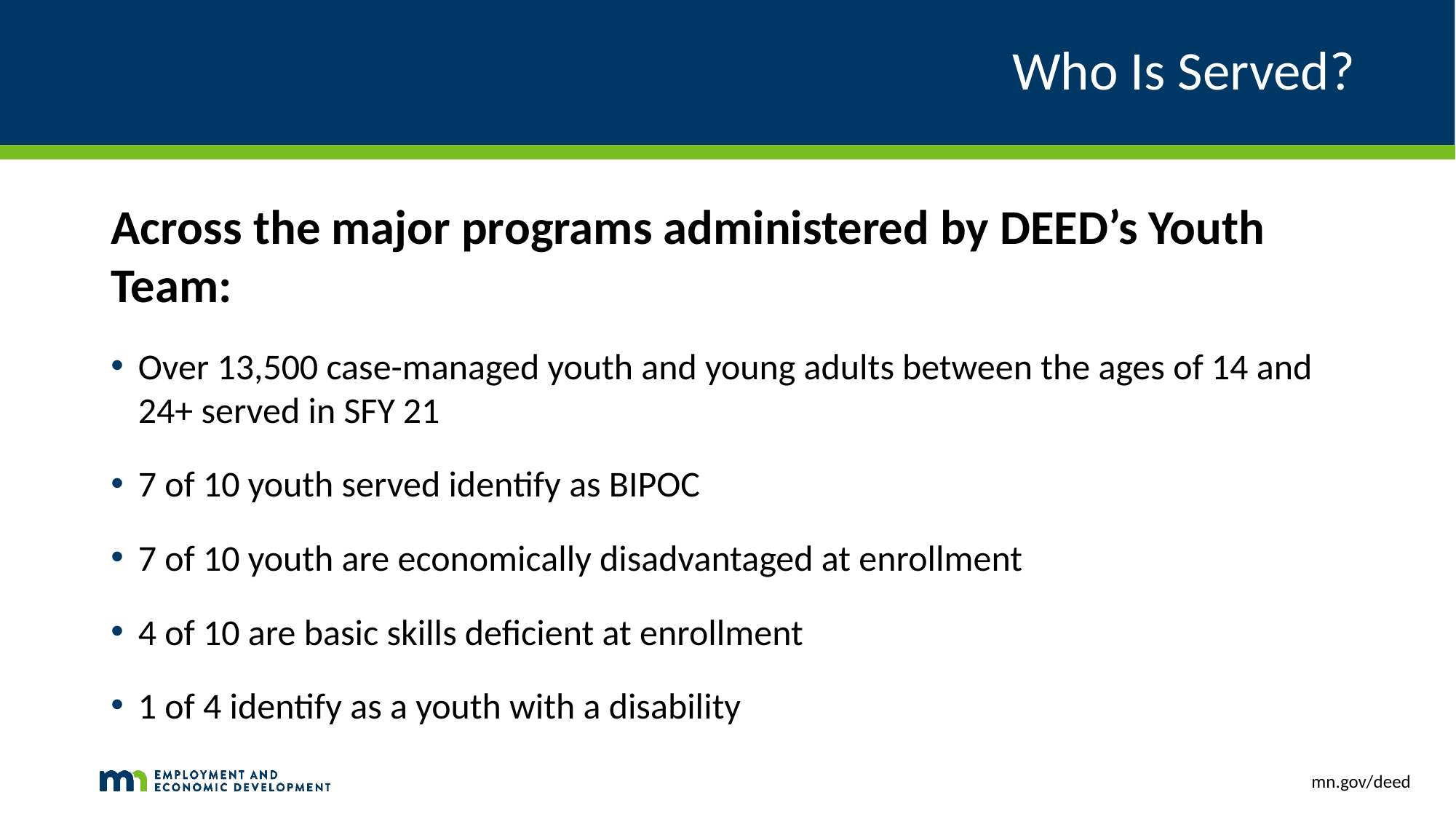

# Who Is Served?
Across the major programs administered by DEED’s Youth Team:
Over 13,500 case-managed youth and young adults between the ages of 14 and 24+ served in SFY 21
7 of 10 youth served identify as BIPOC
7 of 10 youth are economically disadvantaged at enrollment
4 of 10 are basic skills deficient at enrollment
1 of 4 identify as a youth with a disability

mn.gov/deed